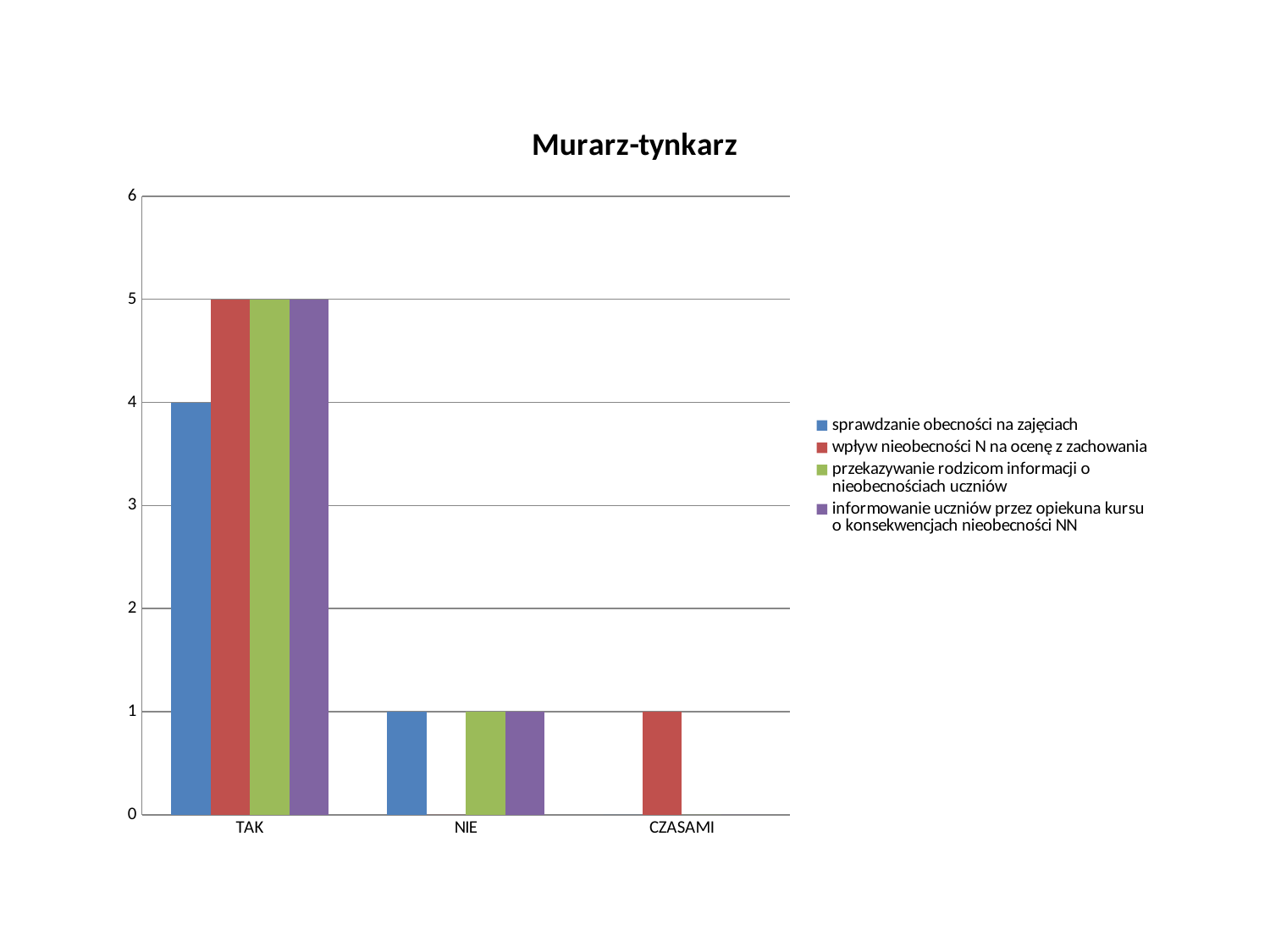

### Chart: Murarz-tynkarz

| Category |  |  |  |  |
|---|---|---|---|---|
| TAK | 4.0 | 5.0 | 5.0 | 5.0 |
| NIE | 1.0 | 0.0 | 1.0 | 1.0 |
| CZASAMI | 0.0 | 1.0 | 0.0 | 0.0 |